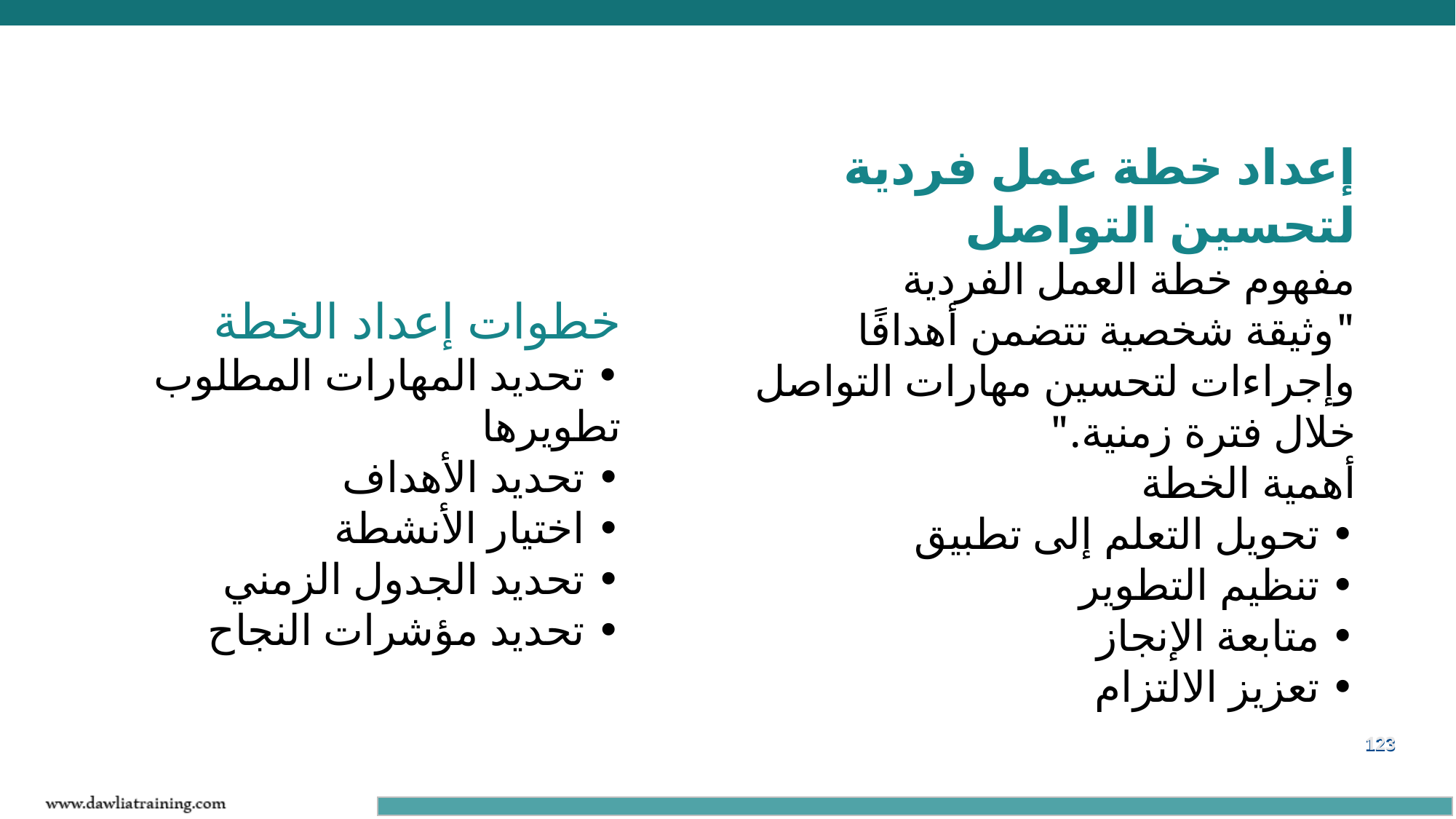

إعداد خطة عمل فردية لتحسين التواصل
مفهوم خطة العمل الفردية
"وثيقة شخصية تتضمن أهدافًا وإجراءات لتحسين مهارات التواصل خلال فترة زمنية."
أهمية الخطة
• تحويل التعلم إلى تطبيق
• تنظيم التطوير
• متابعة الإنجاز
• تعزيز الالتزام
خطوات إعداد الخطة
• تحديد المهارات المطلوب تطويرها
• تحديد الأهداف
• اختيار الأنشطة
• تحديد الجدول الزمني
• تحديد مؤشرات النجاح
123